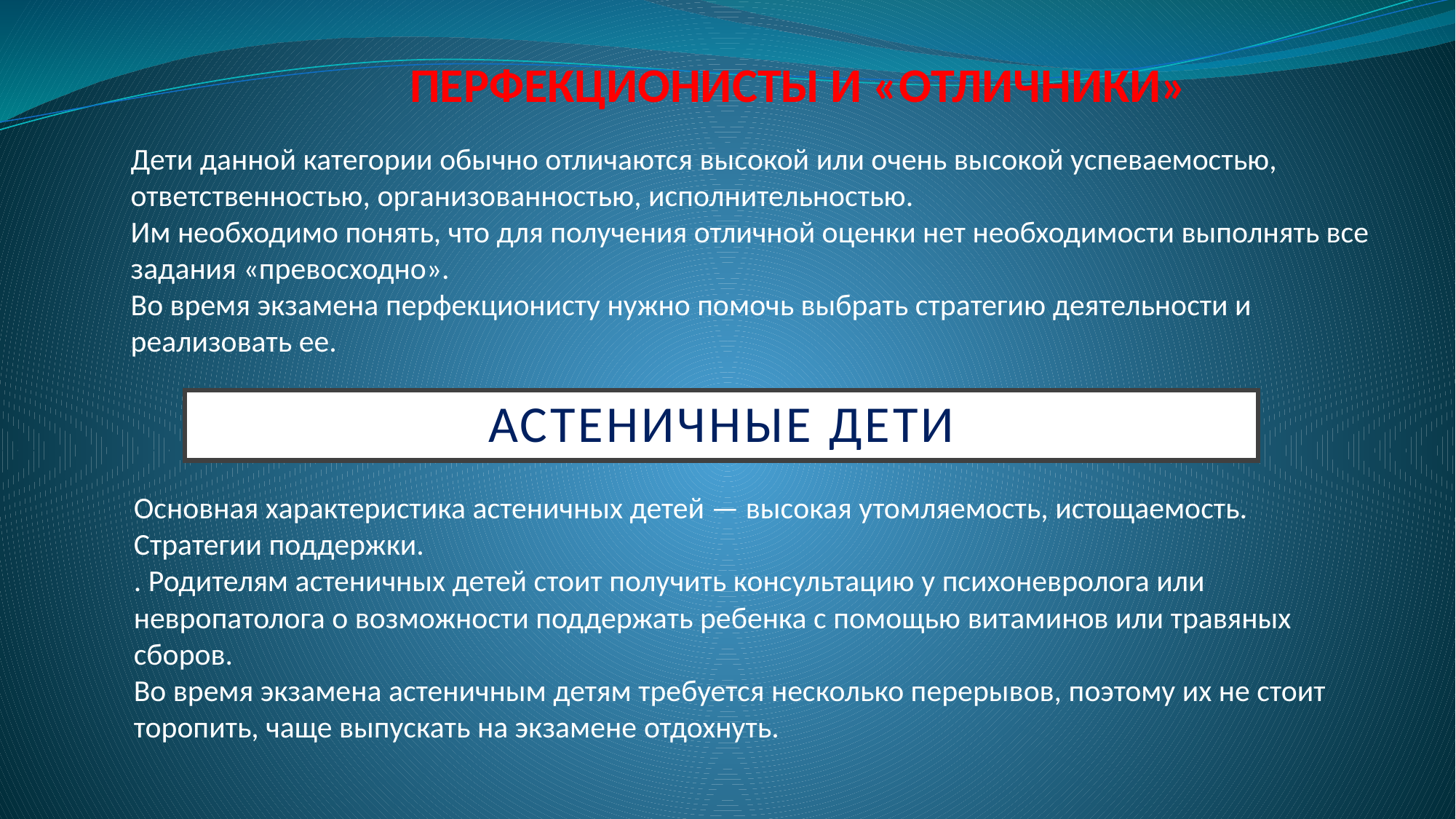

# ПЕРФЕКЦИОНИСТЫ И «ОТЛИЧНИКИ»
Дети данной категории обычно отличаются высокой или очень высокой успеваемостью, ответственностью, организованностью, исполнительностью.
Им необходимо понять, что для получения отличной оценки нет необходимости выполнять все задания «превосходно».
Во время экзамена перфекционисту нужно помочь выбрать стратегию деятельности и реализовать ее.
АСТЕНИЧНЫЕ ДЕТИ
Основная характеристика астеничных детей — высокая утомляемость, истощаемость.
Стратегии поддержки.
. Родителям астеничных детей стоит получить консультацию у психоневролога или невропатолога о возможности поддержать ребенка с помощью витаминов или травяных сборов.
Во время экзамена астеничным детям требуется несколько перерывов, поэтому их не стоит торопить, чаще выпускать на экзамене отдохнуть.